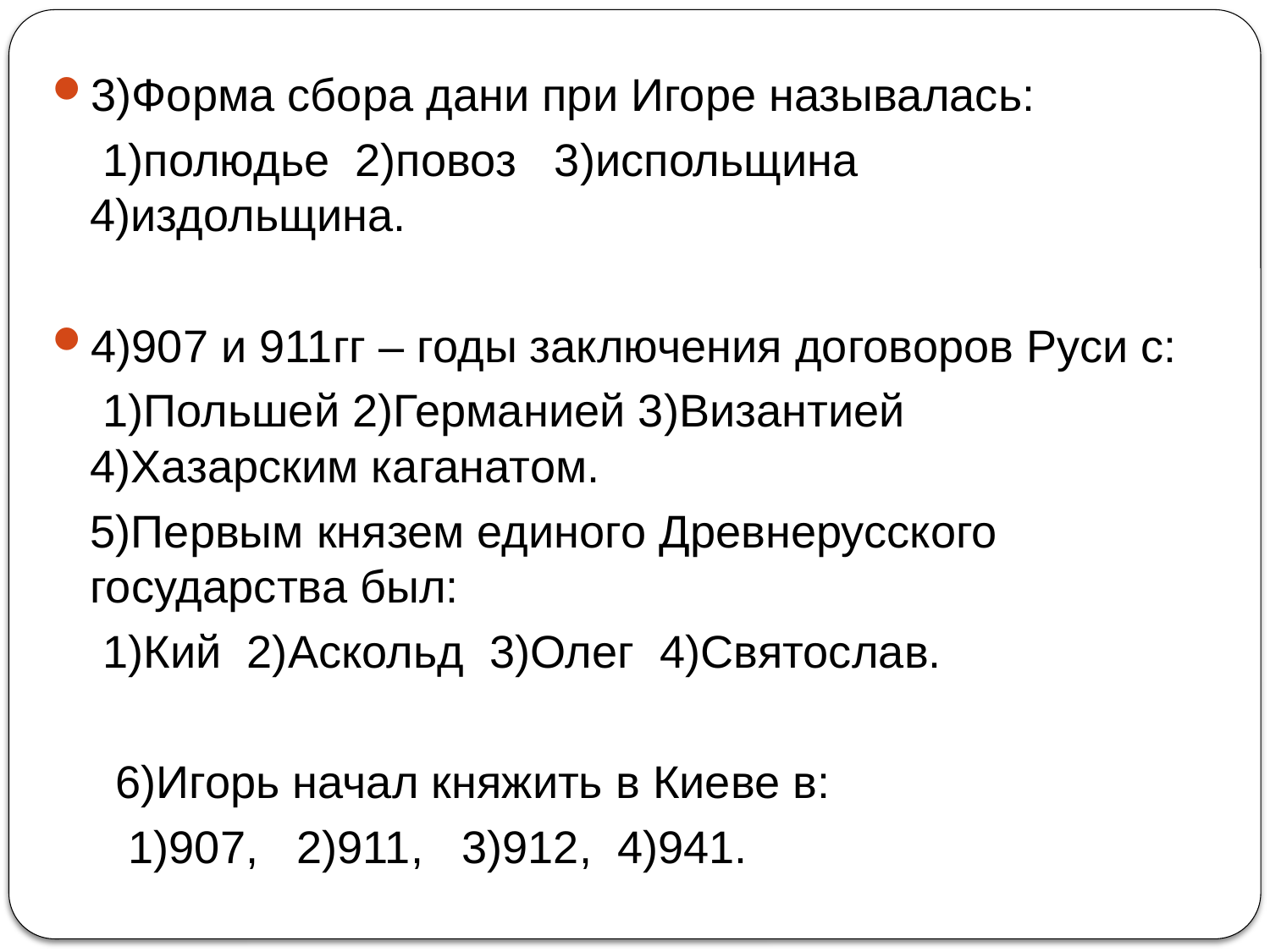

3)Форма сбора дани при Игоре называлась:
    1)полюдье  2)повоз   3)испольщина   4)издольщина.

4)907 и 911гг – годы заключения договоров Руси с:
    1)Польшей 2)Германией 3)Византией  4)Хазарским каганатом.
   5)Первым князем единого Древнерусского государства был:
    1)Кий  2)Аскольд  3)Олег  4)Святослав.

     6)Игорь начал княжить в Киеве в:
      1)907,   2)911,   3)912,  4)941.